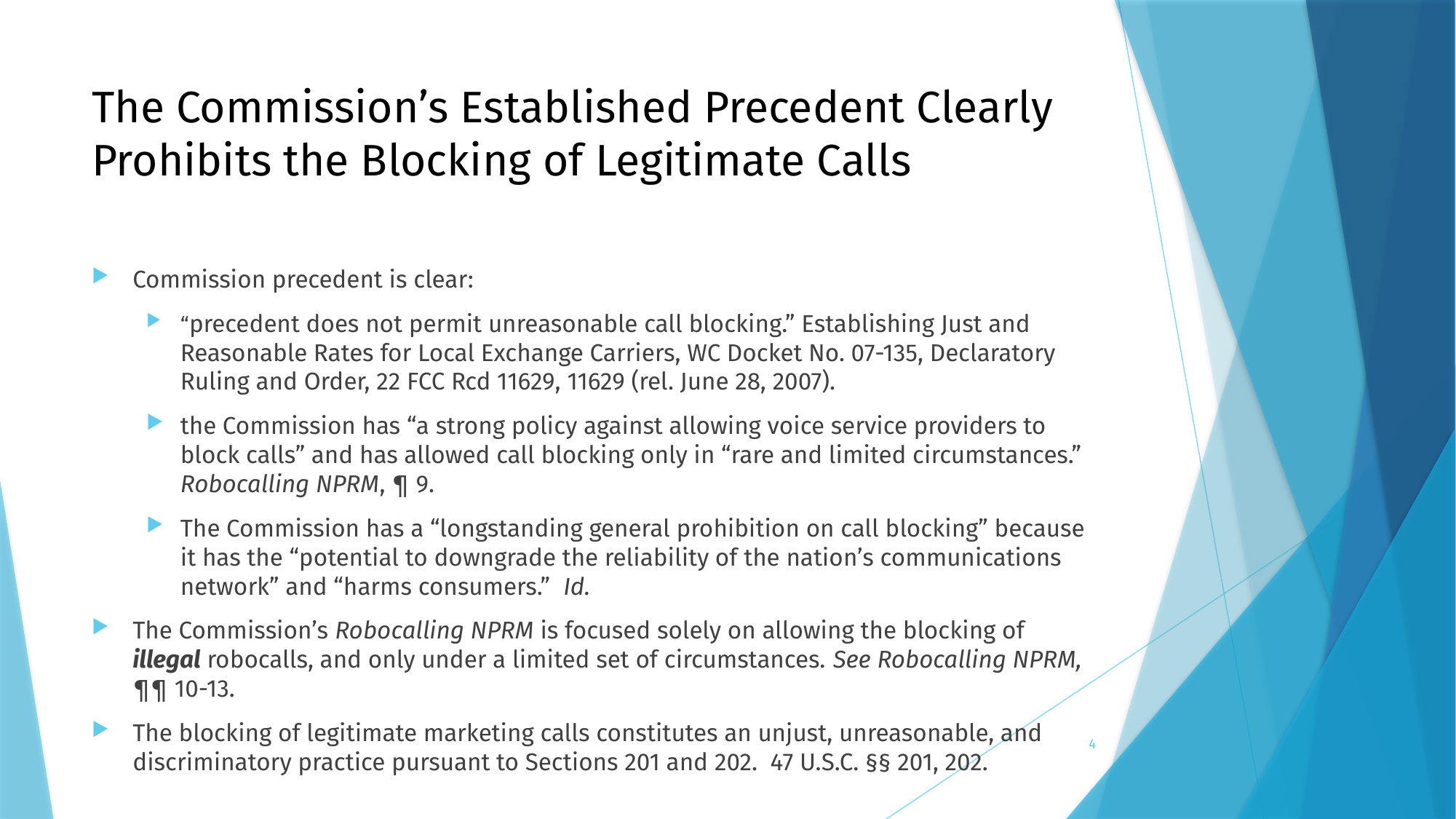

# The Commission’s Established Precedent Clearly Prohibits the Blocking of Legitimate Calls
Commission precedent is clear:
“precedent does not permit unreasonable call blocking.” Establishing Just and Reasonable Rates for Local Exchange Carriers, WC Docket No. 07-135, Declaratory Ruling and Order, 22 FCC Rcd 11629, 11629 (rel. June 28, 2007).
the Commission has “a strong policy against allowing voice service providers to block calls” and has allowed call blocking only in “rare and limited circumstances.” Robocalling NPRM, ¶ 9.
The Commission has a “longstanding general prohibition on call blocking” because it has the “potential to downgrade the reliability of the nation’s communications network” and “harms consumers.”  Id.
The Commission’s Robocalling NPRM is focused solely on allowing the blocking of  illegal robocalls, and only under a limited set of circumstances. See Robocalling NPRM, ¶¶ 10-13.
The blocking of legitimate marketing calls constitutes an unjust, unreasonable, and discriminatory practice pursuant to Sections 201 and 202.  47 U.S.C. §§ 201, 202.
4